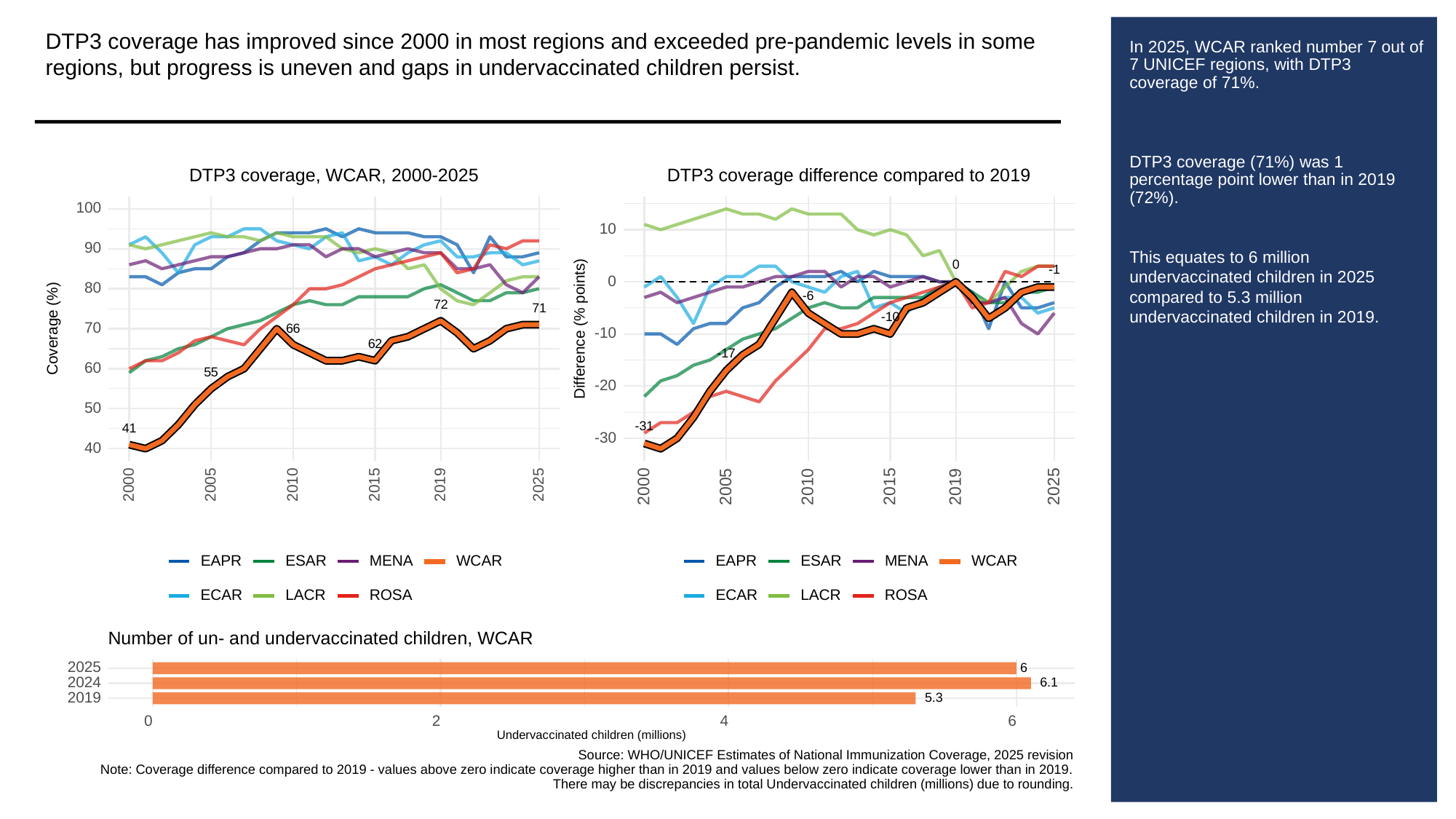

DTP3 coverage has improved since 2000 in most regions and exceeded pre-pandemic levels in some regions, but progress is uneven and gaps in undervaccinated children persist.
# In 2025, WCAR ranked number 7 out of 7 UNICEF regions, with DTP3 coverage of 71%.

DTP3 coverage (71%) was 1 percentage point lower than in 2019 (72%).

This equates to 6 million undervaccinated children in 2025 compared to 5.3 million undervaccinated children in 2019.

DTP3 coverage, WCAR, 2000-2025
DTP3 coverage difference compared to 2019

100

10

90

0
-1

0

80

-6
72
71

-10

Coverage (%)
Difference (% points)
70
66
-10

62

-17

60
55

-20

50

-31
41

-30

40

2000
2005
2010
2015
2019
2025
2000
2005
2010
2015
2019
2025
ESAR
WCAR
ESAR
WCAR
EAPR
MENA
EAPR
MENA

ROSA
ROSA
ECAR
LACR
ECAR
LACR

Number of un- and undervaccinated children, WCAR

2025
6

2024
6.1

2019
5.3

0
6
2
4
Undervaccinated children (millions)
Source: WHO/UNICEF Estimates of National Immunization Coverage, 2025 revision
Note: Coverage difference compared to 2019 - values above zero indicate coverage higher than in 2019 and values below zero indicate coverage lower than in 2019.
There may be discrepancies in total Undervaccinated children (millions) due to rounding.